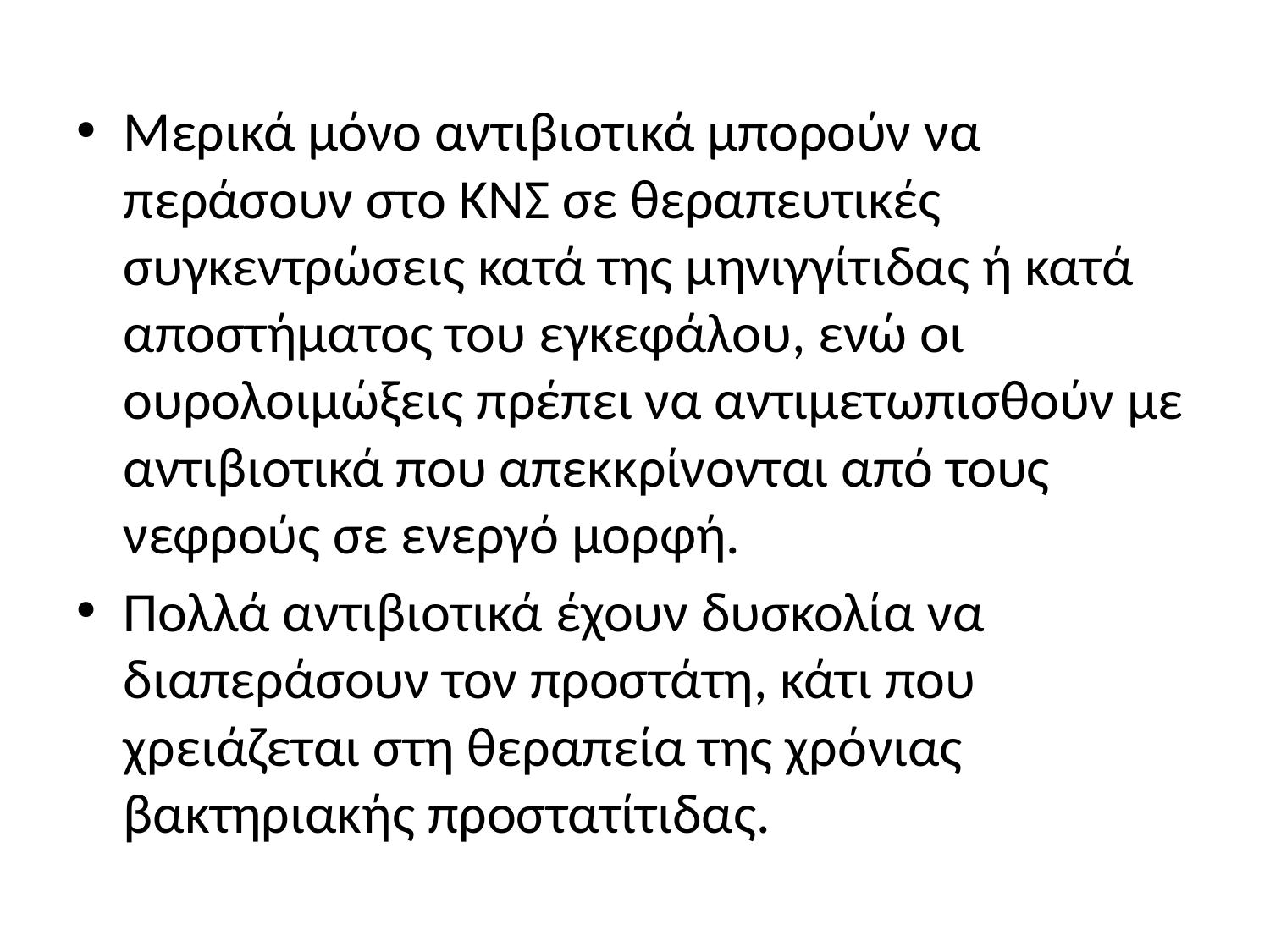

Μερικά μόνο αντιβιοτικά μπορούν να περάσουν στο ΚΝΣ σε θεραπευτικές συγκεντρώσεις κατά της μηνιγγίτιδας ή κατά αποστήματος του εγκεφάλου, ενώ οι ουρολοιμώξεις πρέπει να αντιμετωπισθούν με αντιβιοτικά που απεκκρίνονται από τους νεφρούς σε ενεργό μορφή.
Πολλά αντιβιοτικά έχουν δυσκολία να διαπεράσουν τον προστάτη, κάτι που χρειάζεται στη θεραπεία της χρό­νιας βακτηριακής προστατίτιδας.